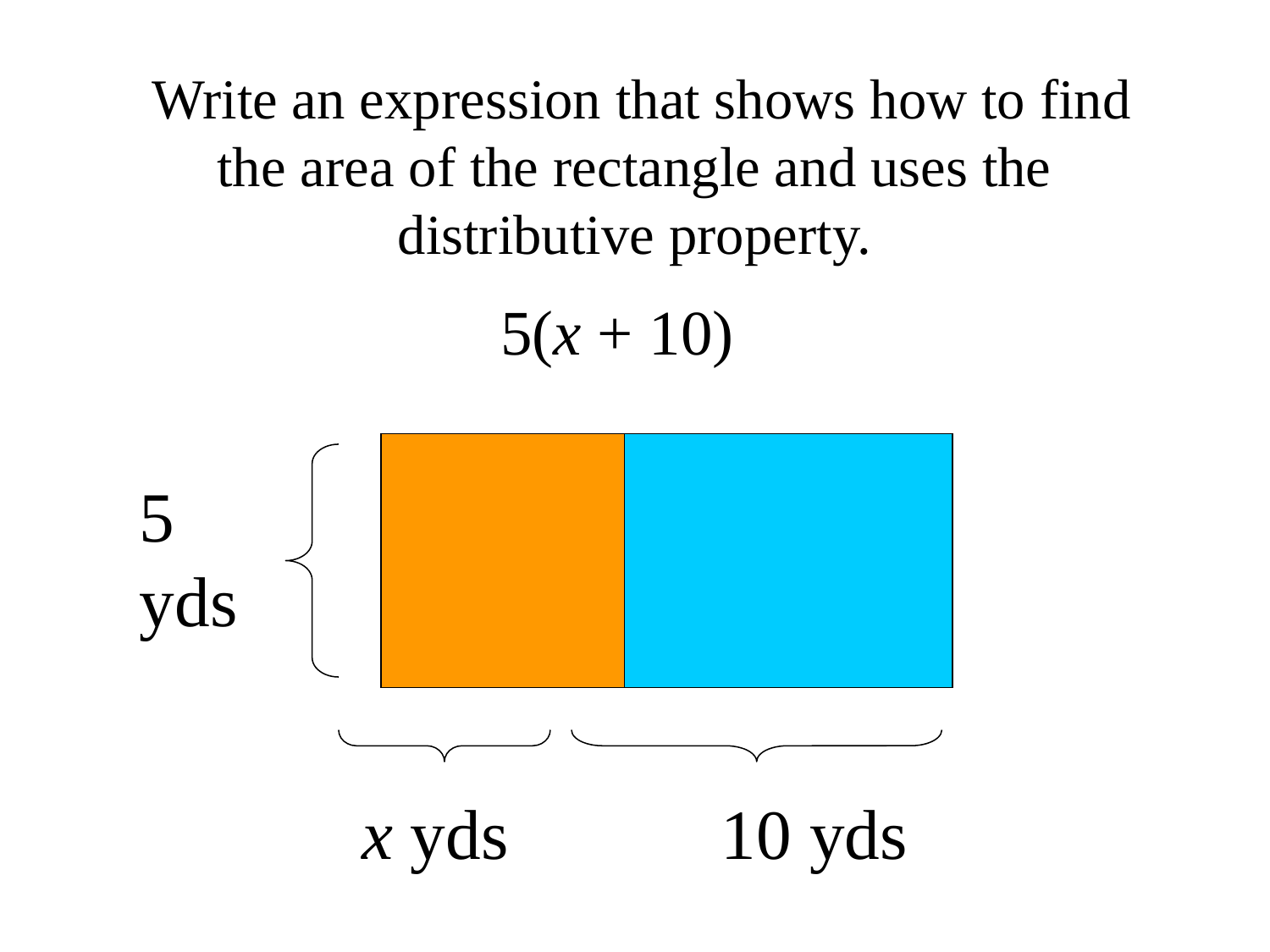

Write an expression that shows how to find the area of the rectangle and uses the distributive property.
5(x + 10)

5 yds

x yds
   10 yds